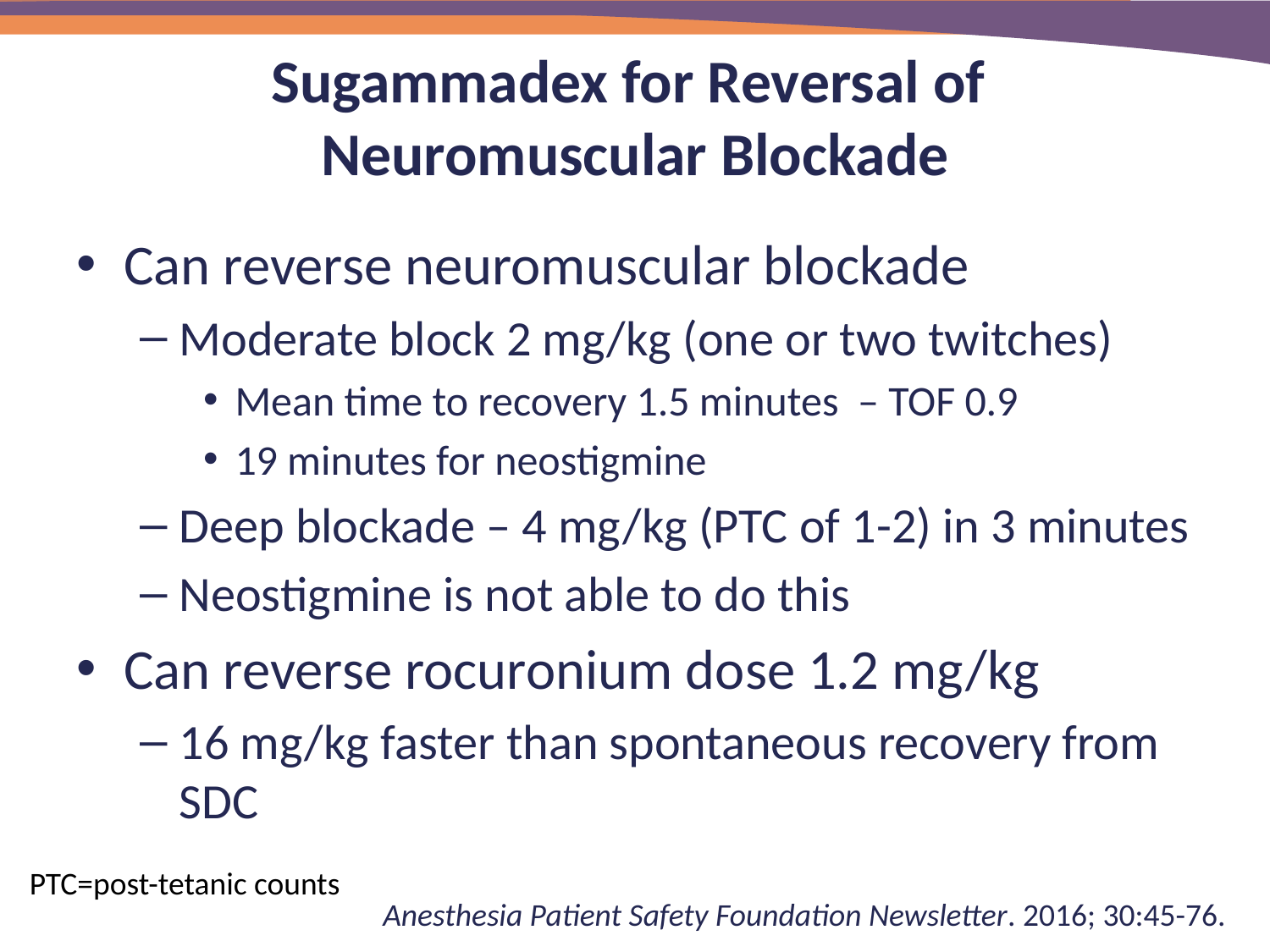

# Sugammadex for Reversal of Neuromuscular Blockade
Can reverse neuromuscular blockade
Moderate block 2 mg/kg (one or two twitches)
Mean time to recovery 1.5 minutes  – TOF 0.9
19 minutes for neostigmine
Deep blockade – 4 mg/kg (PTC of 1-2) in 3 minutes
Neostigmine is not able to do this
Can reverse rocuronium dose 1.2 mg/kg
16 mg/kg faster than spontaneous recovery from SDC

PTC=post-tetanic counts
Anesthesia Patient Safety Foundation Newsletter. 2016; 30:45-76.